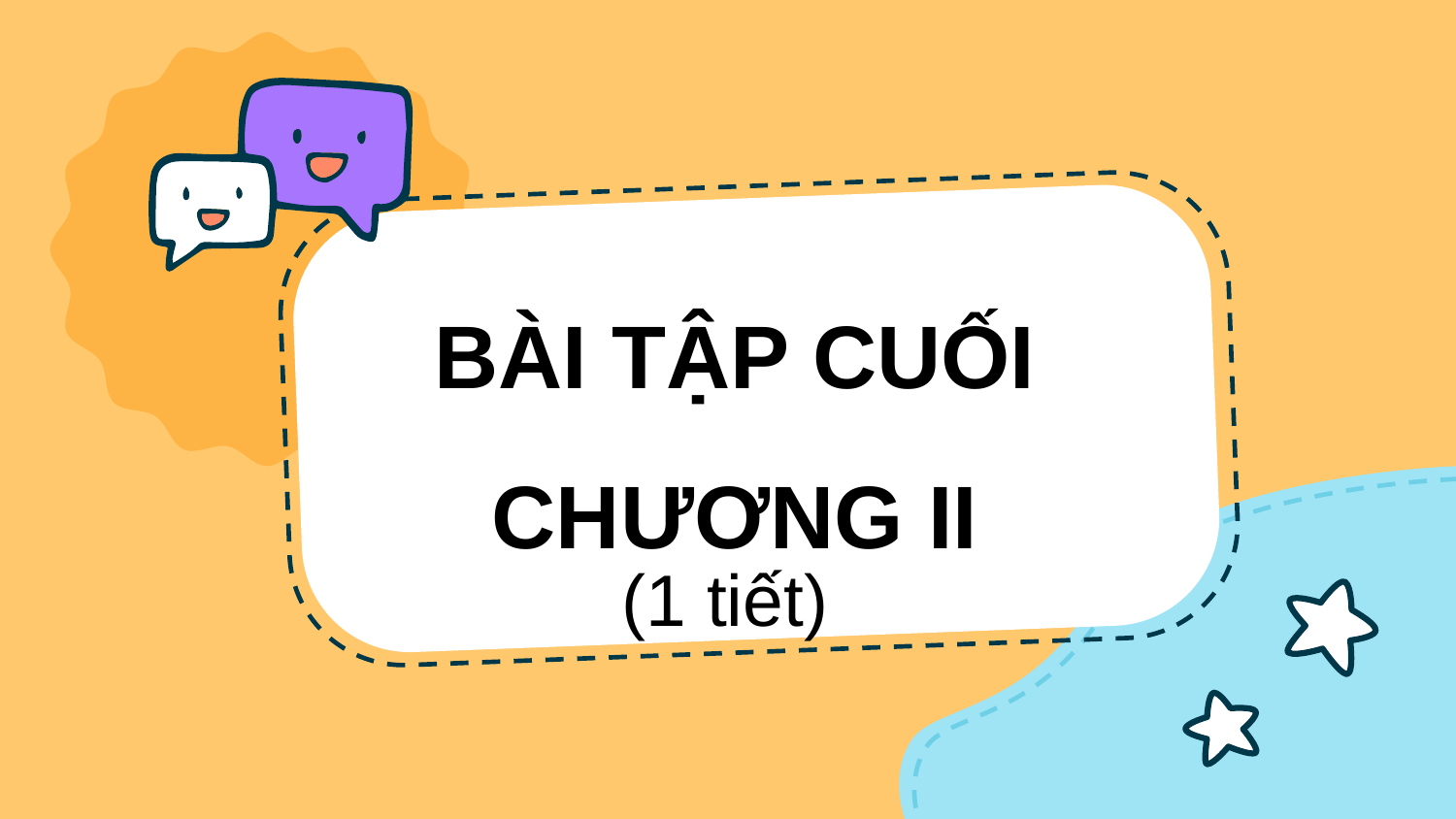

BÀI TẬP CUỐI CHƯƠNG II
(1 tiết)